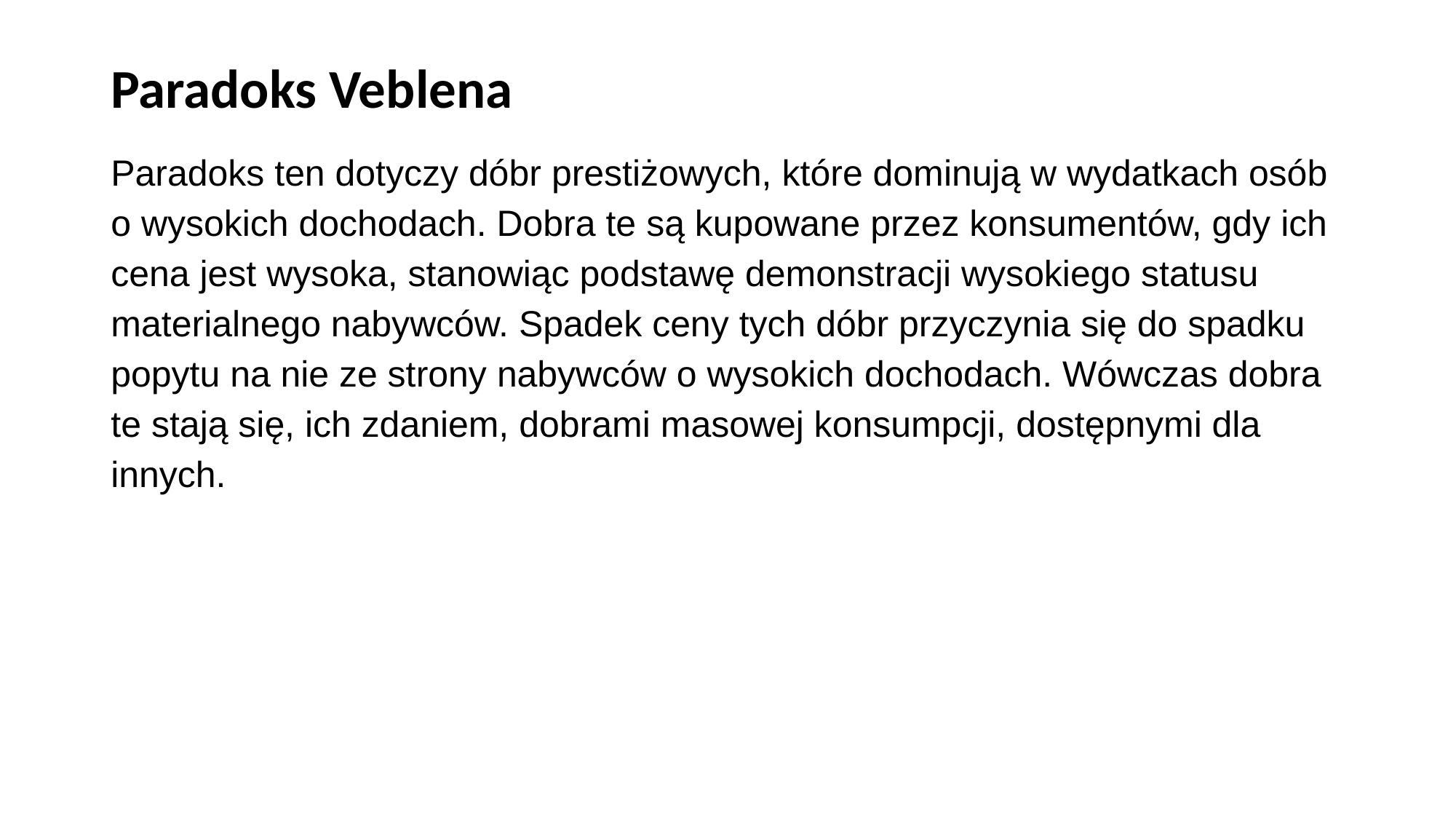

# Paradoks Veblena
Paradoks ten dotyczy dóbr prestiżowych, które dominują w wydatkach osób o wysokich dochodach. Dobra te są kupowane przez konsumentów, gdy ich cena jest wysoka, stanowiąc podstawę demonstracji wysokiego statusu materialnego nabywców. Spadek ceny tych dóbr przyczynia się do spadku popytu na nie ze strony nabywców o wysokich dochodach. Wówczas dobra te stają się, ich zdaniem, dobrami masowej konsumpcji, dostępnymi dla innych.